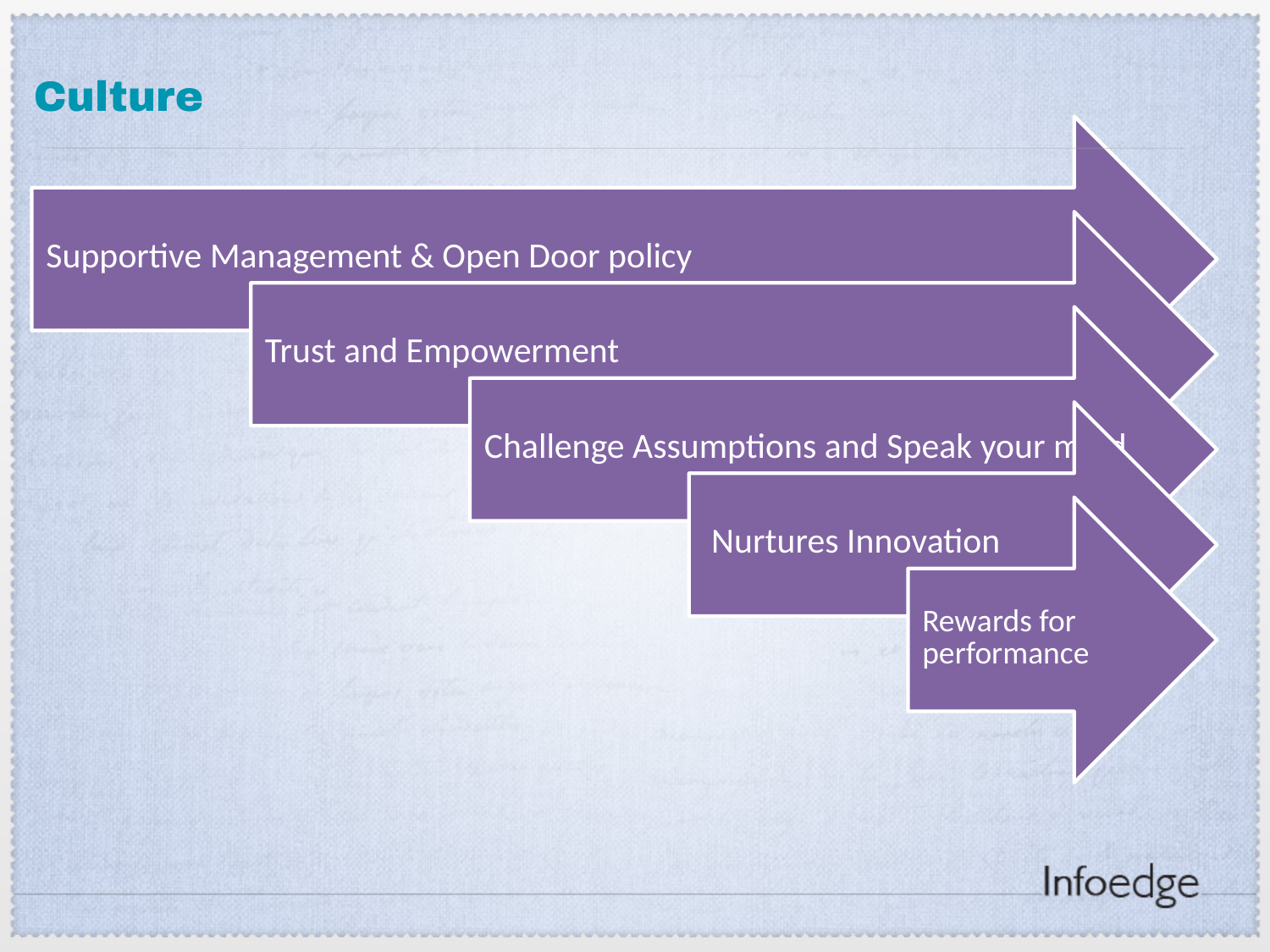

Culture
Supportive Management & Open Door policy
Trust and Empowerment
Challenge Assumptions and Speak your mind
 Nurtures Innovation
Rewards for performance